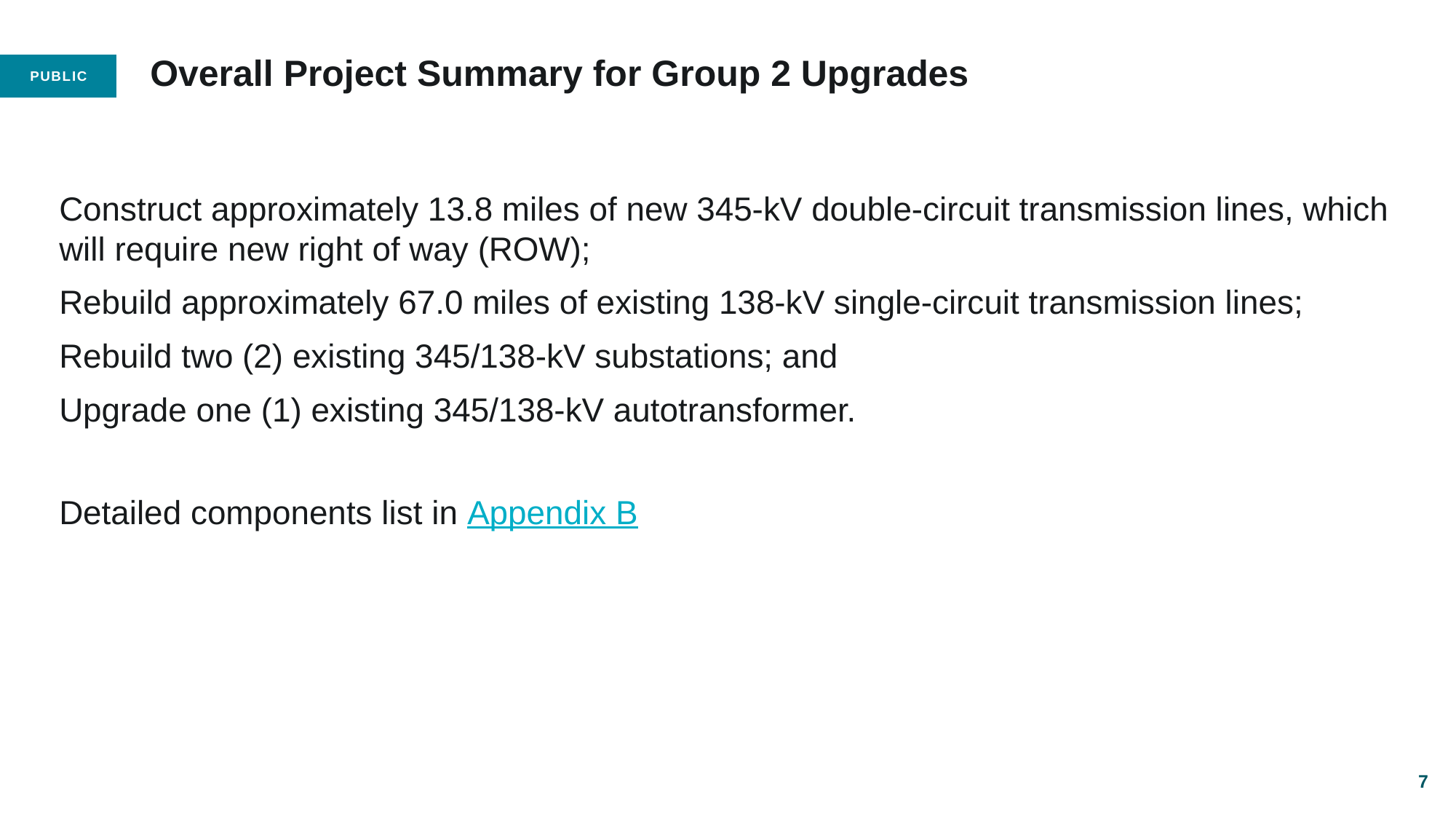

# Overall Project Summary for Group 2 Upgrades
Construct approximately 13.8 miles of new 345-kV double-circuit transmission lines, which will require new right of way (ROW);
Rebuild approximately 67.0 miles of existing 138-kV single-circuit transmission lines;
Rebuild two (2) existing 345/138-kV substations; and
Upgrade one (1) existing 345/138-kV autotransformer.

Detailed components list in Appendix B
7